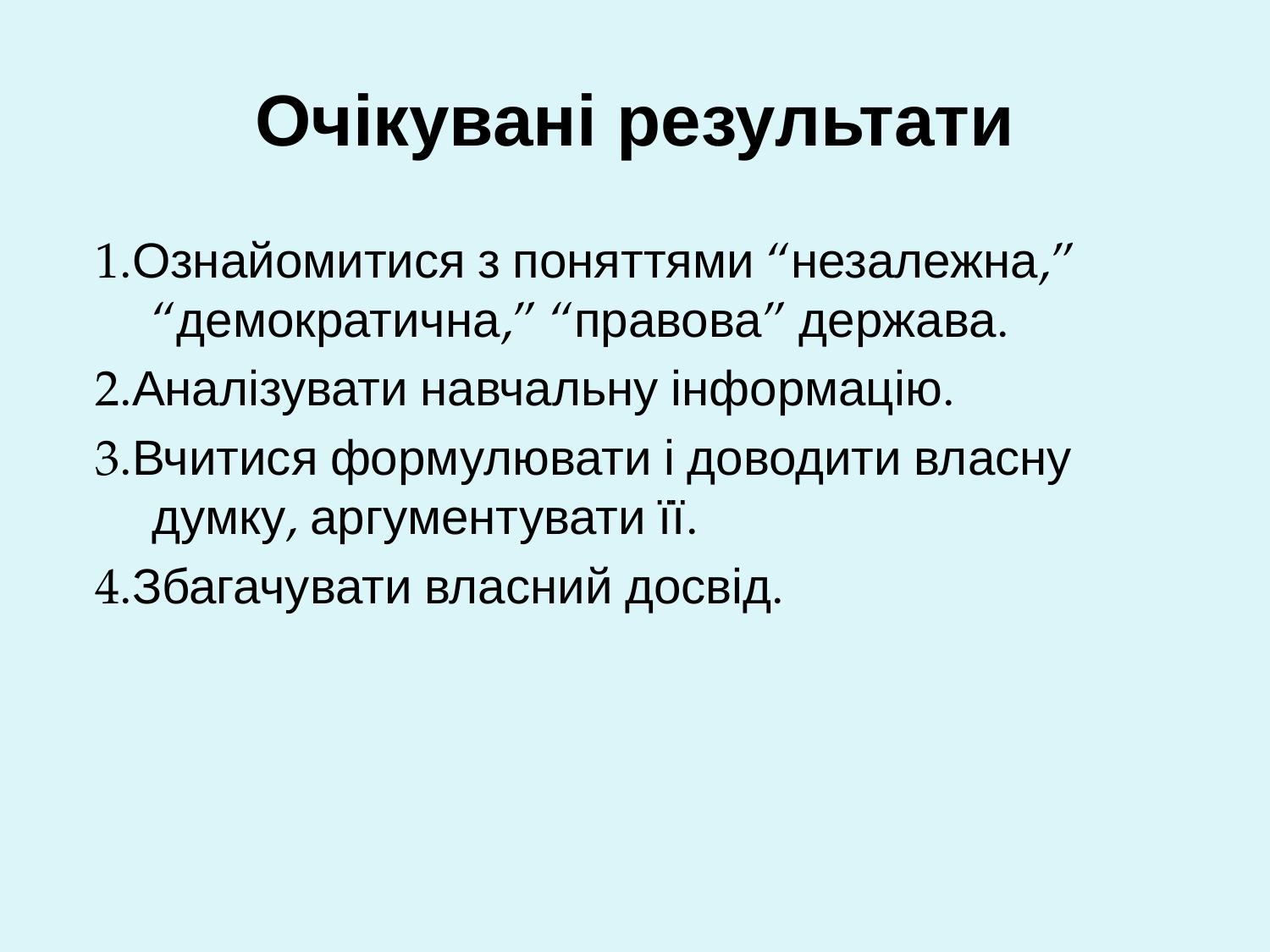

# Очікувані результати
1.Ознайомитися з поняттями “незалежна,” “демократична,” “правова” держава.
2.Аналізувати навчальну інформацію.
3.Вчитися формулювати і доводити власну думку, аргументувати її.
4.Збагачувати власний досвід.